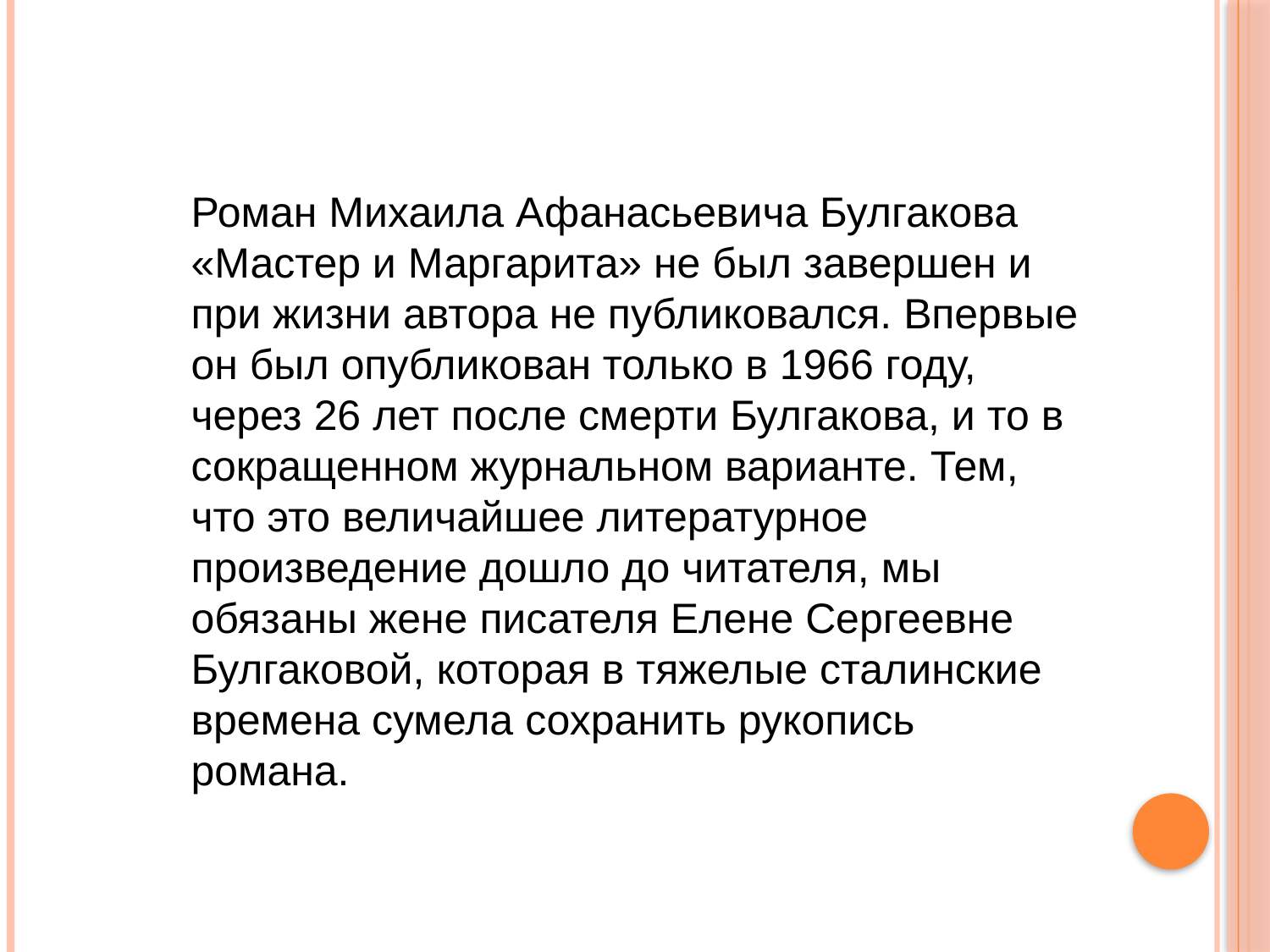

Роман Михаила Афанасьевича Булгакова «Мастер и Маргарита» не был завершен и при жизни автора не публиковался. Впервые он был опубликован только в 1966 году, через 26 лет после смерти Булгакова, и то в сокращенном журнальном варианте. Тем, что это величайшее литературное произведение дошло до читателя, мы обязаны жене писателя Елене Сергеевне Булгаковой, которая в тяжелые сталинские времена сумела сохранить рукопись романа.